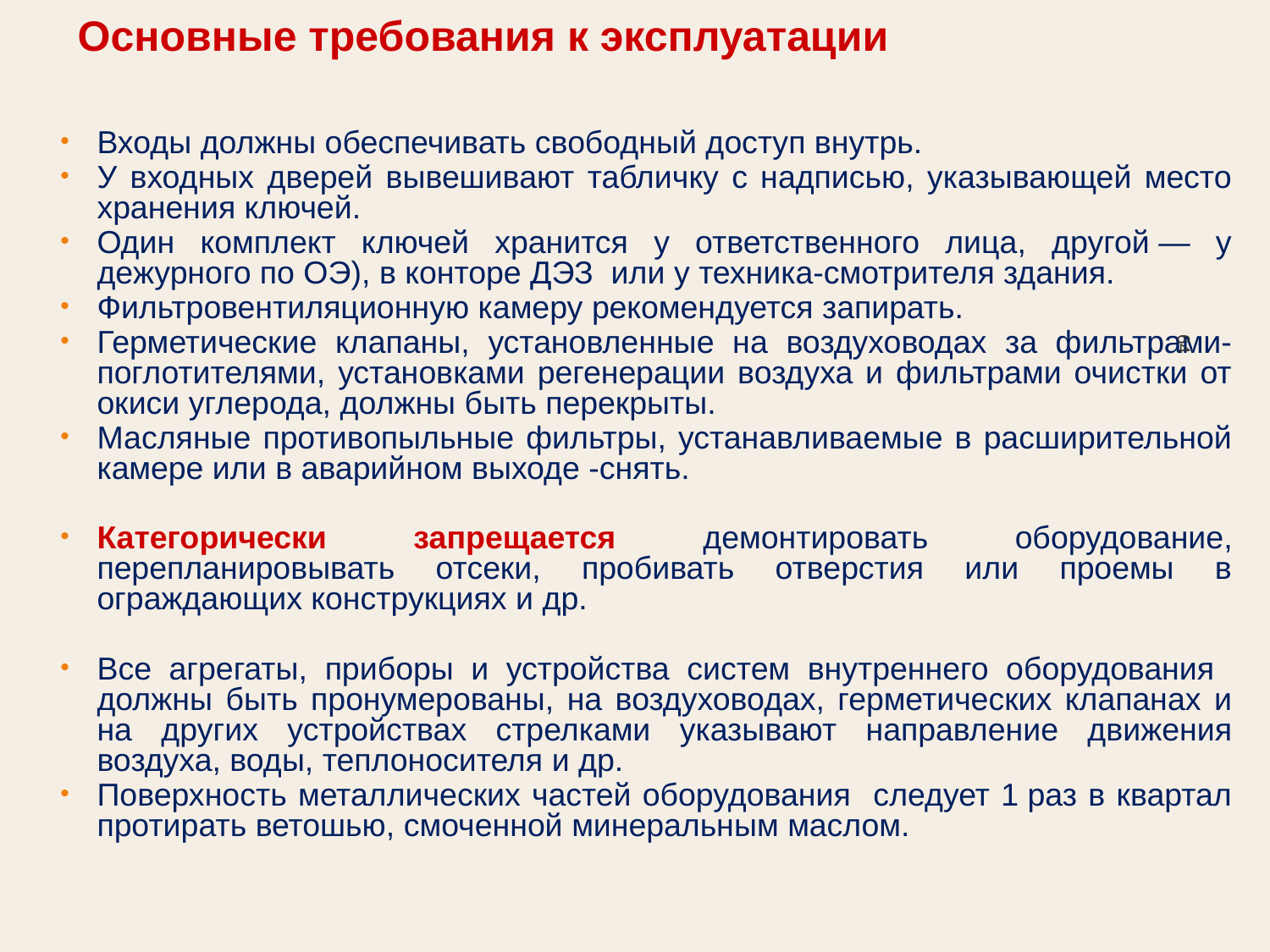

# Основные требования к эксплуатации
Входы должны обеспечивать свободный доступ внутрь.
У входных дверей вывешивают табличку с надписью, указывающей место хранения ключей.
Один комплект ключей хранится у ответственного лица, другой — у дежурного по ОЭ), в конторе ДЭЗ  или у техника-смотрителя здания.
Фильтровентиляционную камеру рекомендуется запирать.
Герметические клапаны, установленные на воздуховодах за фильтрами-поглотителями, установками регенерации воздуха и фильтрами очистки от окиси углерода, должны быть перекрыты.
Масляные противопыльные фильтры, устанавливаемые в расширительной камере или в аварийном выходе -снять.

Категорически запрещается демонтировать оборудование, перепланировывать отсеки, пробивать отверстия или проемы в ограждающих конструкциях и др.

Все агрегаты, приборы и устройства систем внутреннего оборудования  должны быть пронумерованы, на воздуховодах, герметических клапанах и на других устройствах стрелками указывают направление движения воздуха, воды, теплоносителя и др.
Поверхность металлических частей оборудования  следует 1 раз в квартал протирать ветошью, смоченной минеральным маслом.
64